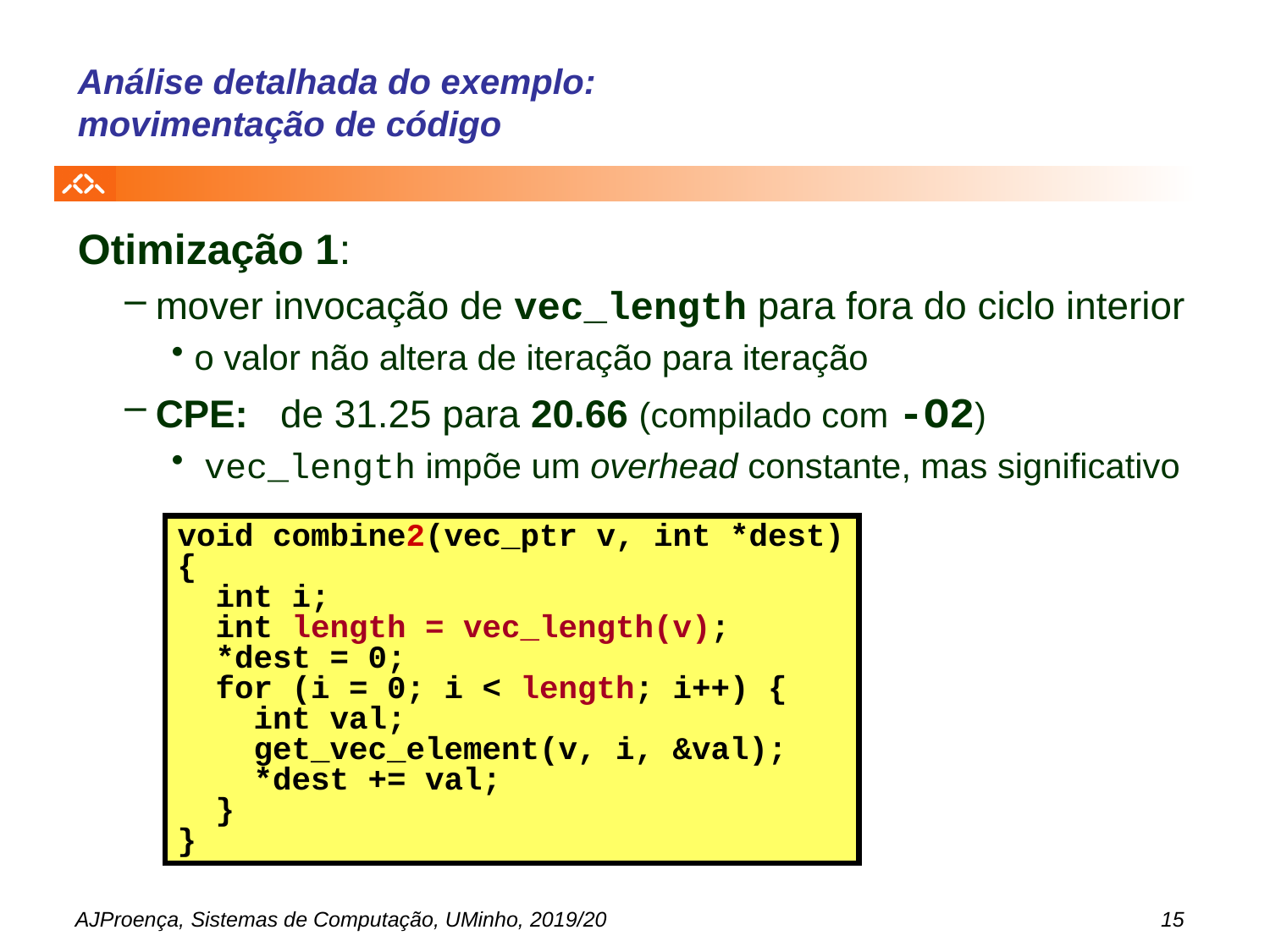

# Análise detalhada do exemplo: movimentação de código
Otimização 1:
mover invocação de vec_length para fora do ciclo interior
o valor não altera de iteração para iteração
CPE:   de 31.25 para 20.66 (compilado com -O2)
 vec_length impõe um overhead constante, mas significativo
void combine2(vec_ptr v, int *dest)
{
  int i;
  int length = vec_length(v);
  *dest = 0;
  for (i = 0; i < length; i++) {
    int val;
    get_vec_element(v, i, &val);
    *dest += val;
  }
}